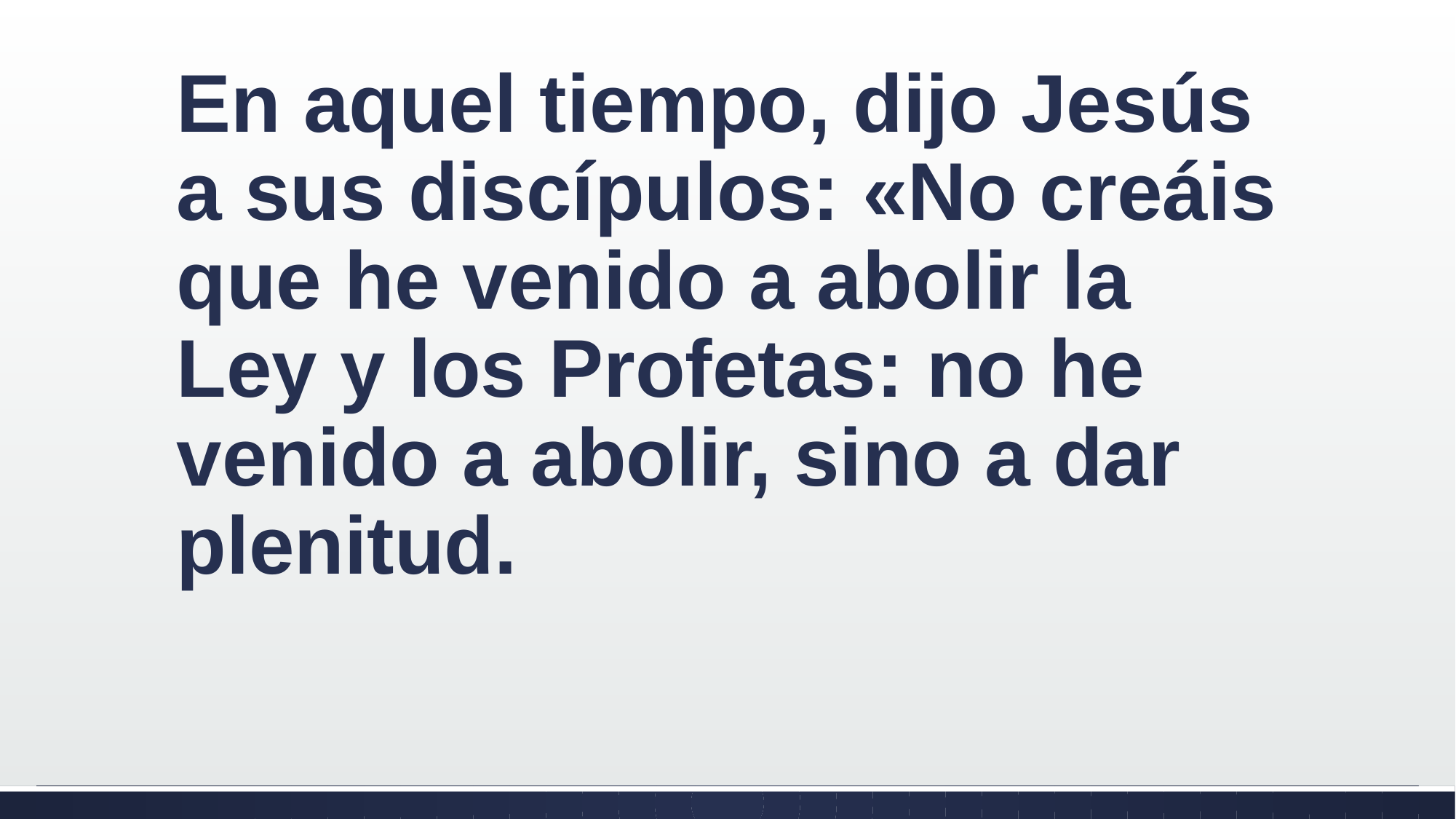

#
En aquel tiempo, dijo Jesús a sus discípulos: «No creáis que he venido a abolir la Ley y los Profetas: no he venido a abolir, sino a dar plenitud.